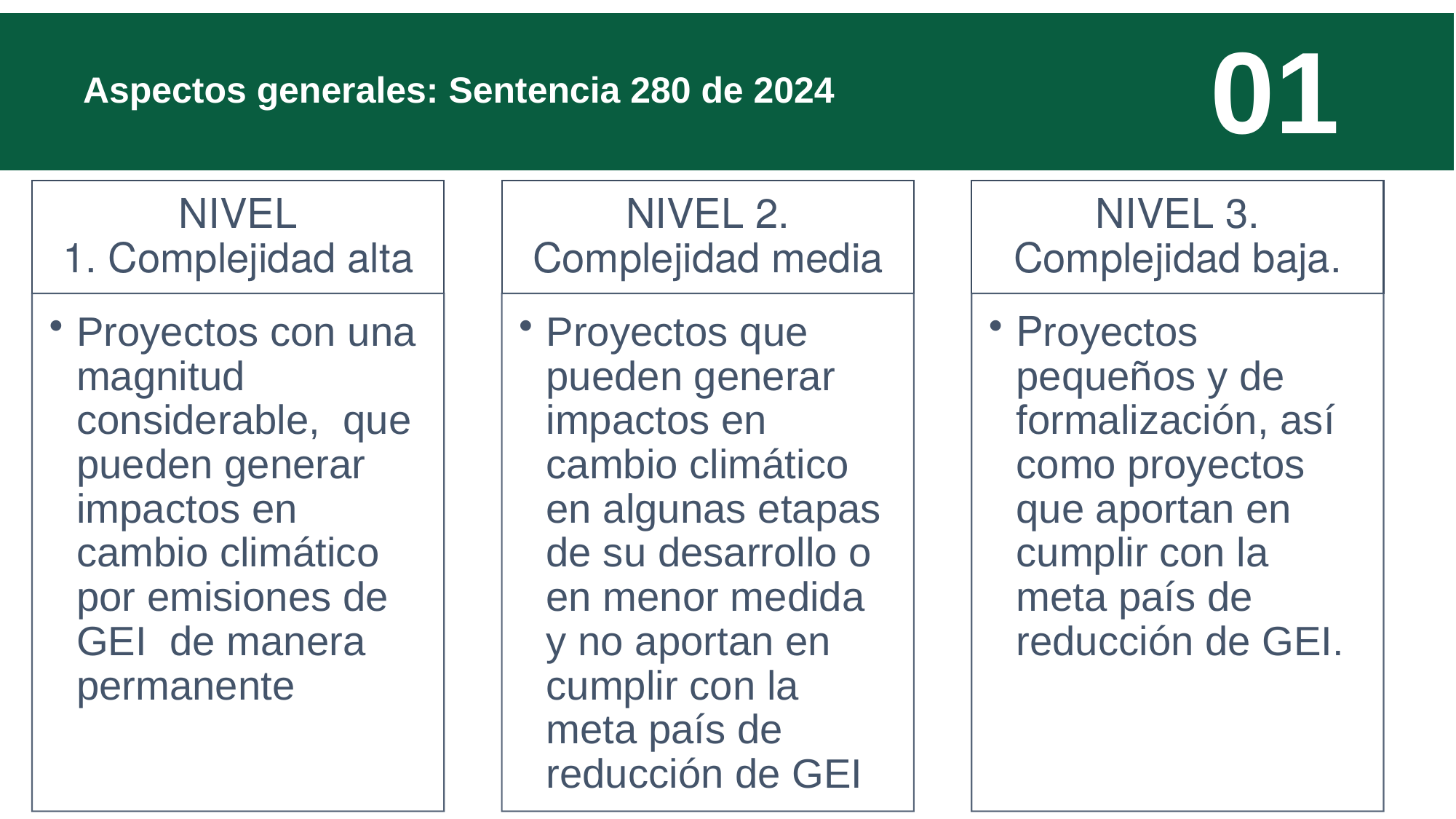

01
Aspectos generales: Sentencia 280 de 2024
NIVEL 1. Complejidad alta
Proyectos con una magnitud considerable,  que pueden generar impactos en cambio climático por emisiones de GEI  de manera permanente
NIVEL 2. Complejidad media
Proyectos que pueden generar impactos en cambio climático en algunas etapas de su desarrollo o en menor medida y no aportan en cumplir con la meta país de reducción de GEI
NIVEL 3. Complejidad baja.
Proyectos pequeños y de formalización, así como proyectos que aportan en cumplir con la meta país de reducción de GEI.